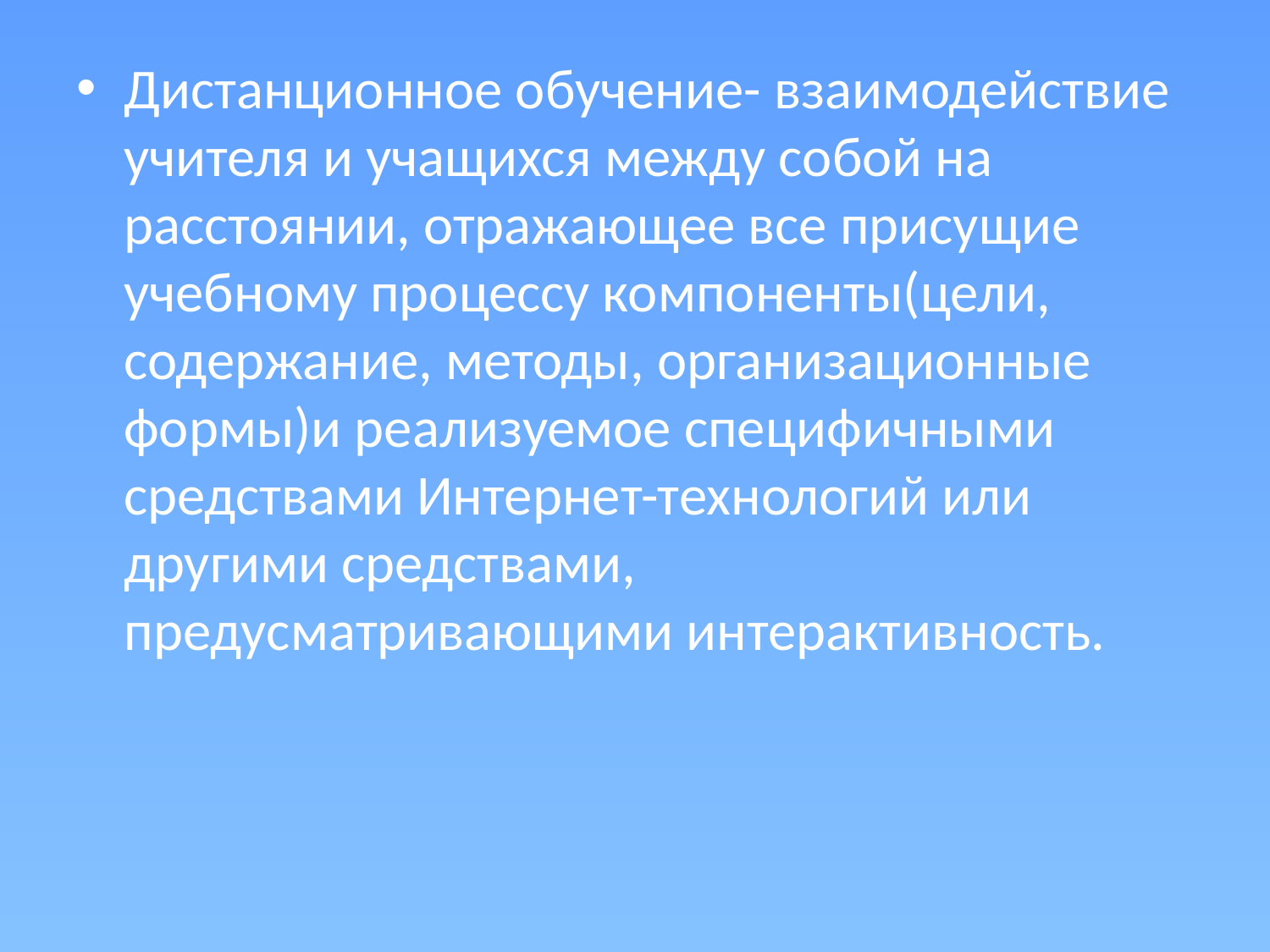

#
Дистанционное обучение- взаимодействие учителя и учащихся между собой на расстоянии, отражающее все присущие учебному процессу компоненты(цели, содержание, методы, организационные формы)и реализуемое специфичными средствами Интернет-технологий или другими средствами, предусматривающими интерактивность.